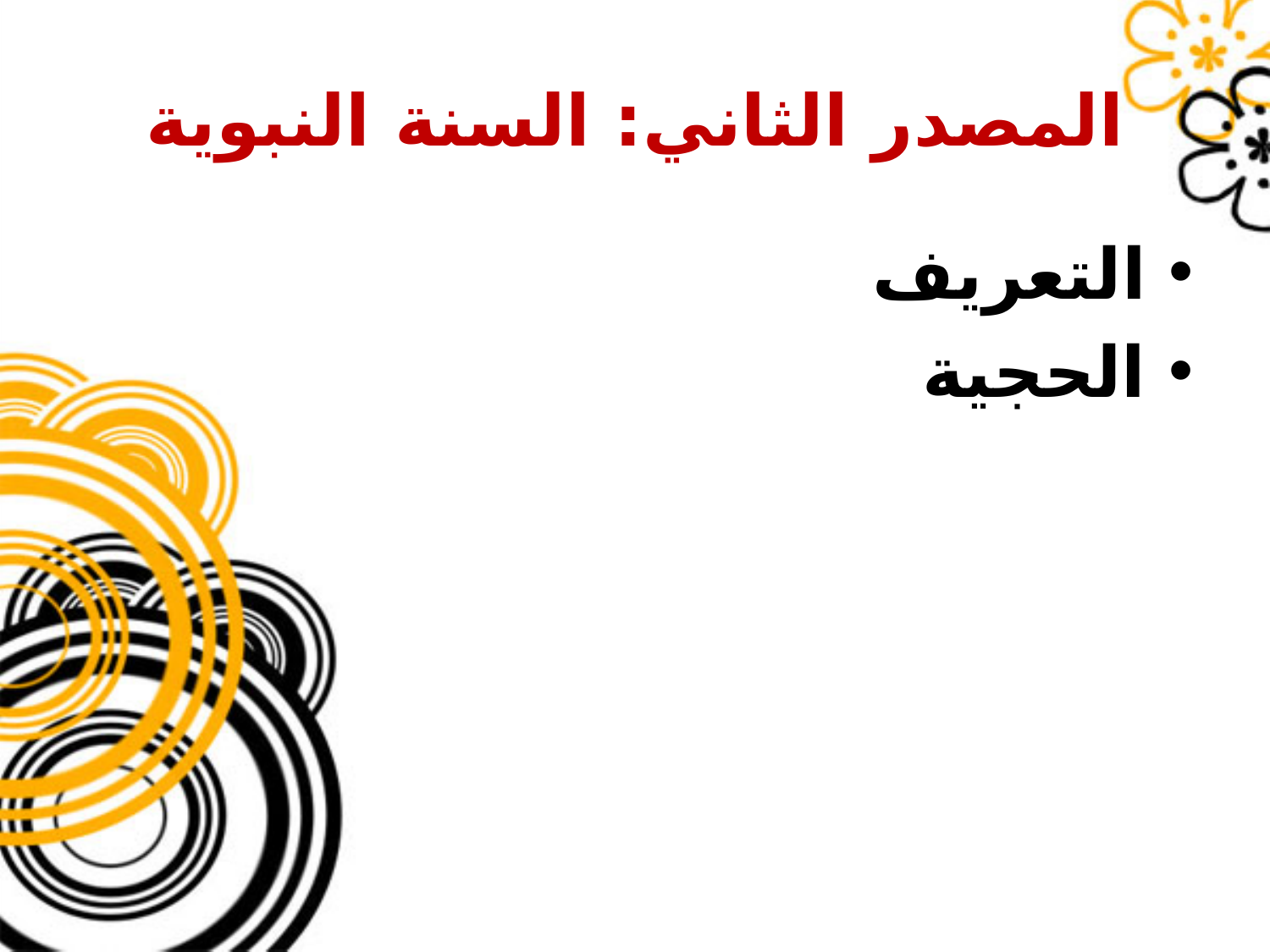

# المصدر الثاني: السنة النبوية
التعريف
الحجية